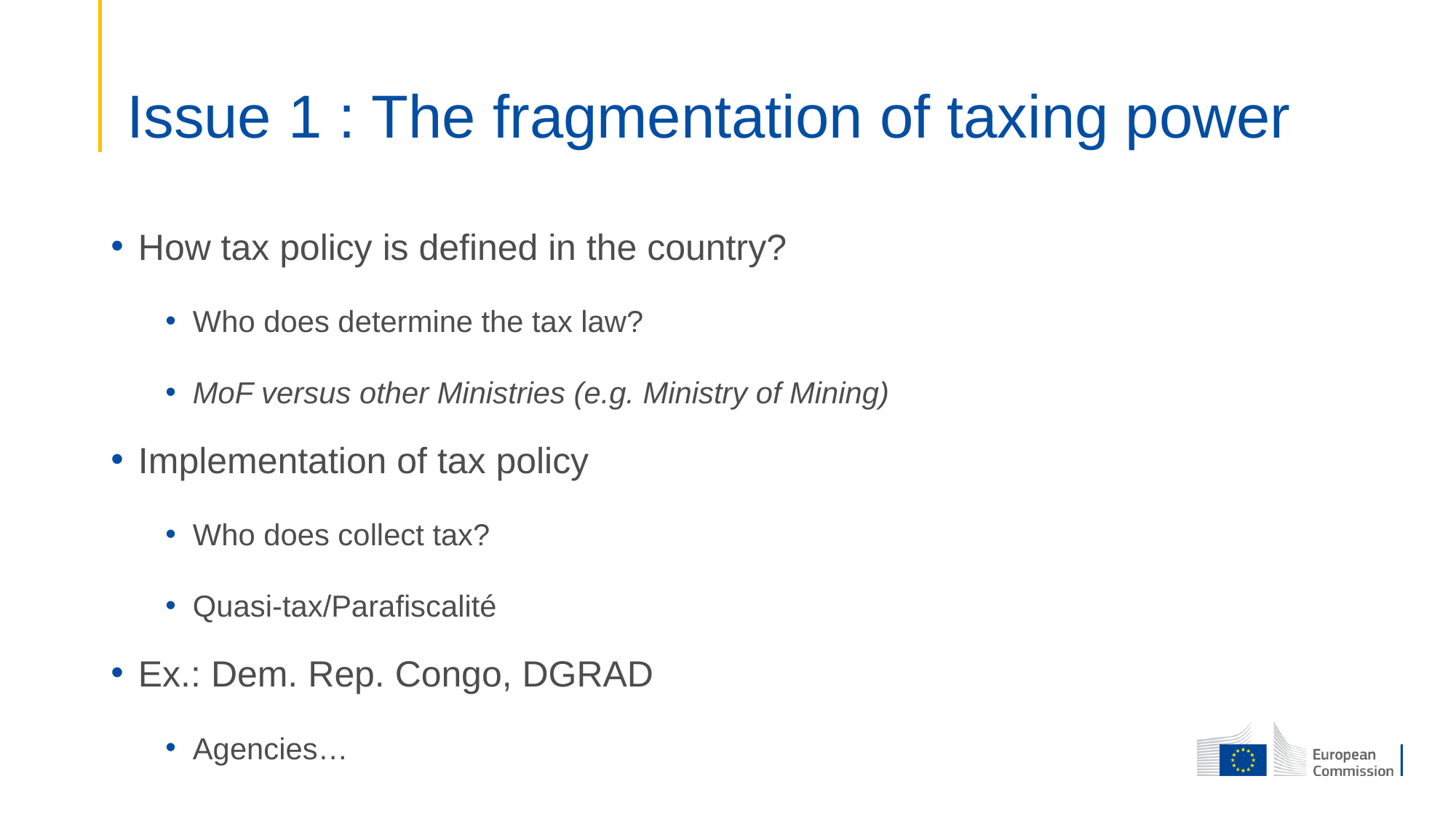

# Issue 1 : The fragmentation of taxing power
How tax policy is defined in the country?
Who does determine the tax law?
MoF versus other Ministries (e.g. Ministry of Mining)
Implementation of tax policy
Who does collect tax?
Quasi-tax/Parafiscalité
Ex.: Dem. Rep. Congo, DGRAD
Agencies…